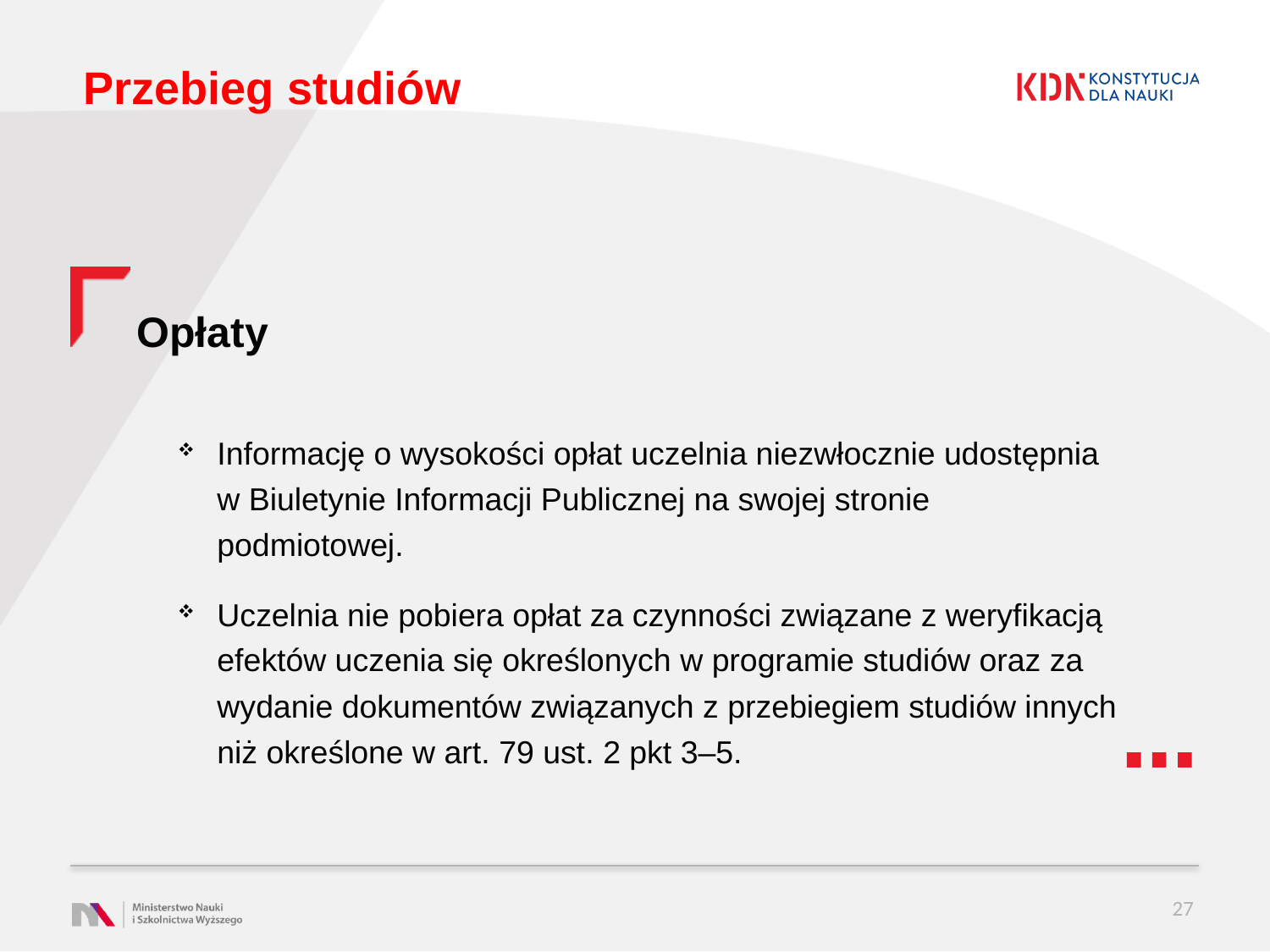

# Przebieg studiów
Opłaty

Informację o wysokości opłat uczelnia niezwłocznie udostępnia w Biuletynie Informacji Publicznej na swojej stronie podmiotowej.
Uczelnia nie pobiera opłat za czynności związane z weryfikacją efektów uczenia się określonych w programie studiów oraz za wydanie dokumentów związanych z przebiegiem studiów innych niż określone w art. 79 ust. 2 pkt 3–5.
27